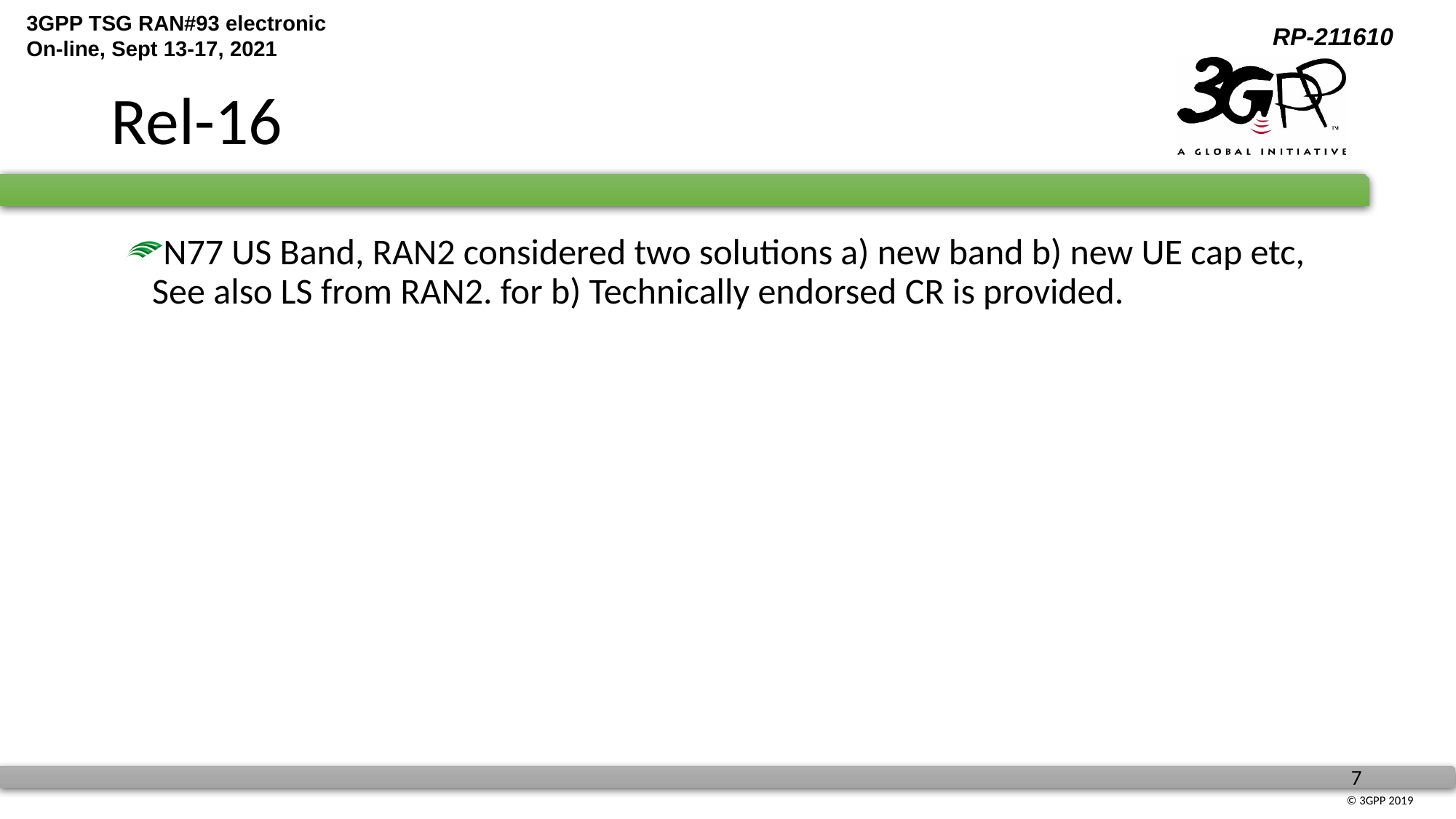

# Rel-16
N77 US Band, RAN2 considered two solutions a) new band b) new UE cap etc, See also LS from RAN2. for b) Technically endorsed CR is provided.